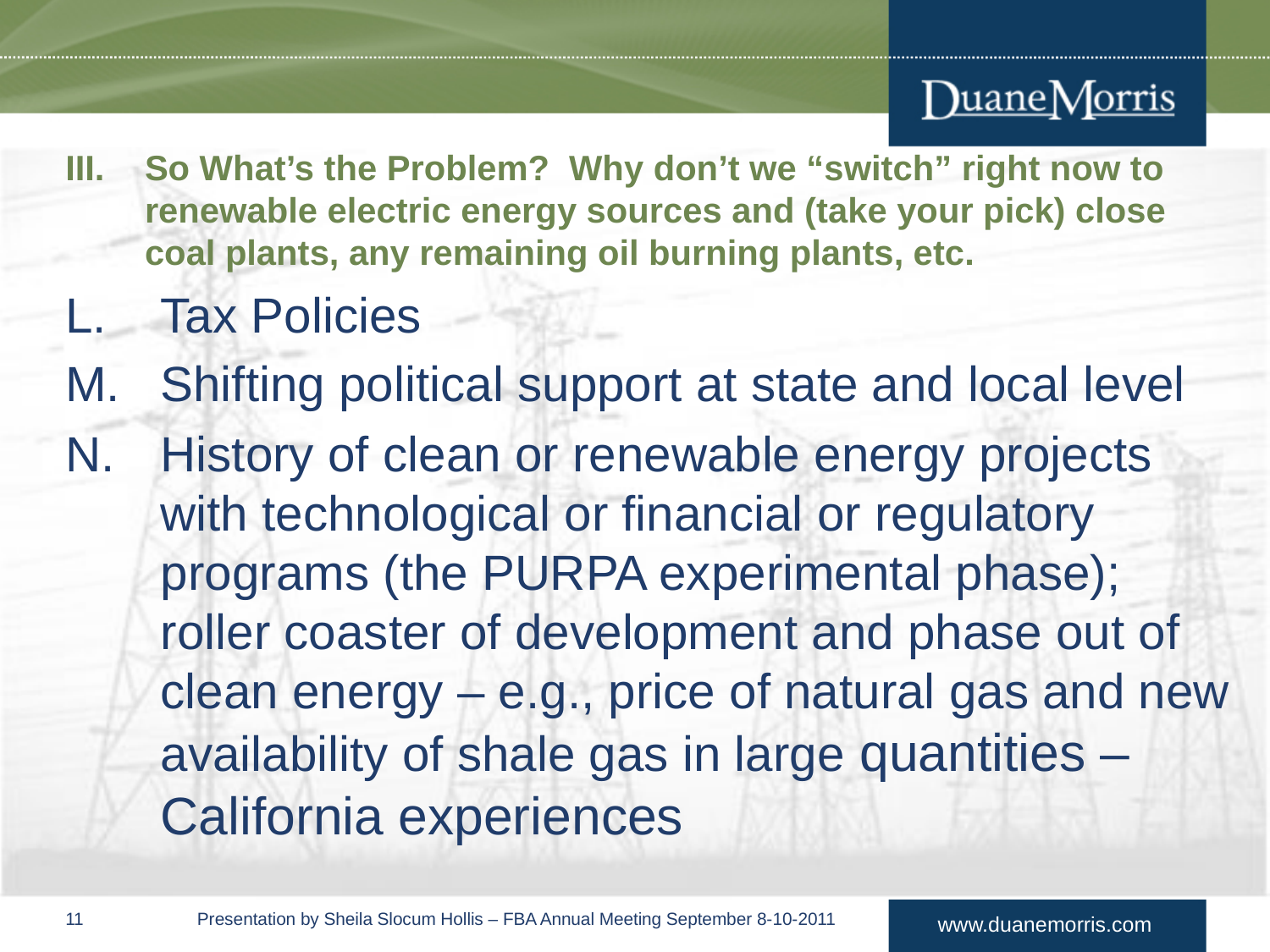

# So What’s the Problem?  Why don’t we “switch” right now to renewable electric energy sources and (take your pick) close coal plants, any remaining oil burning plants, etc.
Tax Policies
Shifting political support at state and local level
History of clean or renewable energy projects with technological or financial or regulatory programs (the PURPA experimental phase); roller coaster of development and phase out of clean energy – e.g., price of natural gas and new availability of shale gas in large quantities – California experiences

11	 Presentation by Sheila Slocum Hollis – FBA Annual Meeting September 8-10-2011